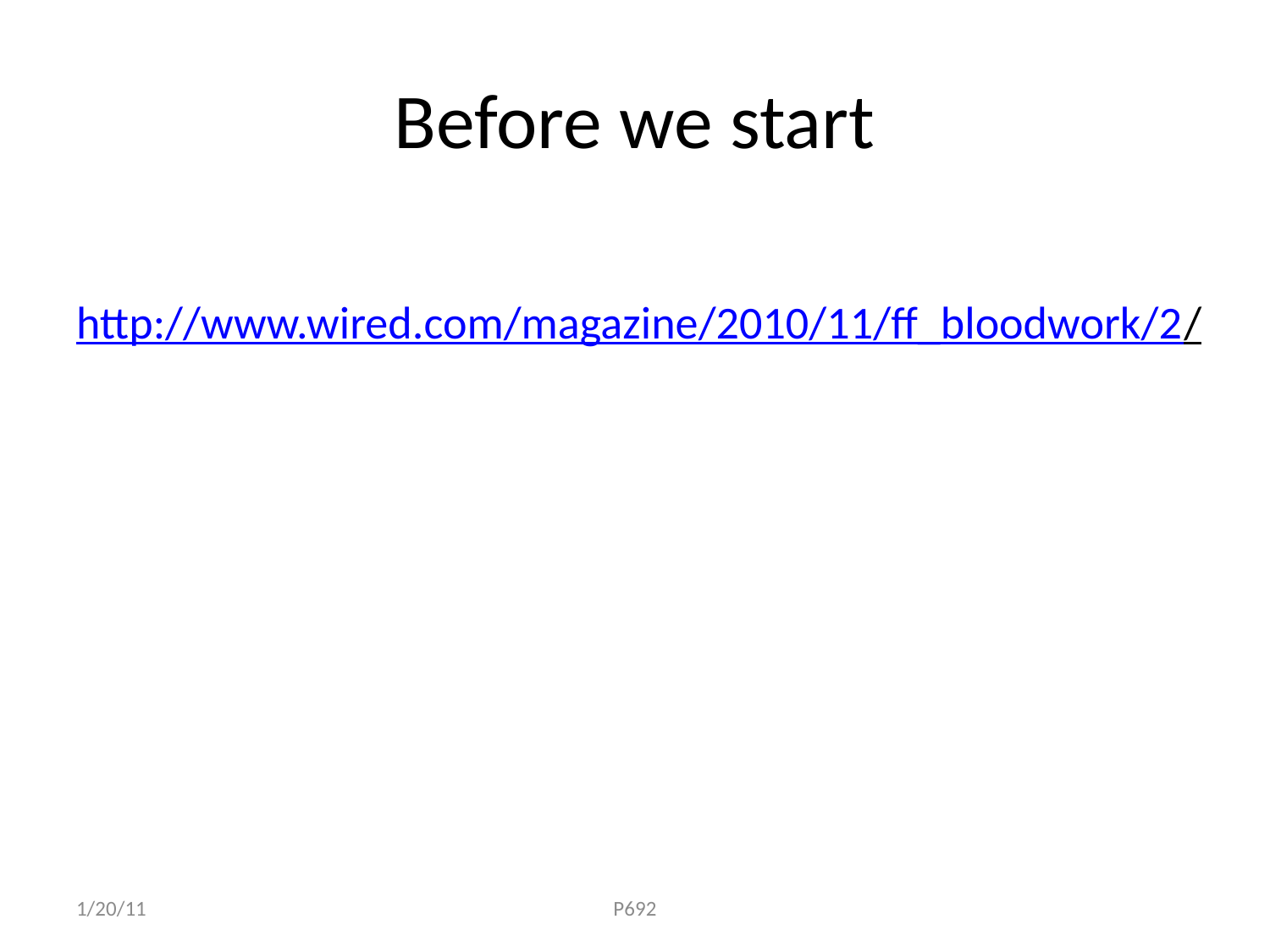

# Before we start

http://www.wired.com/magazine/2010/11/ff_bloodwork/2/
1/20/11
P692